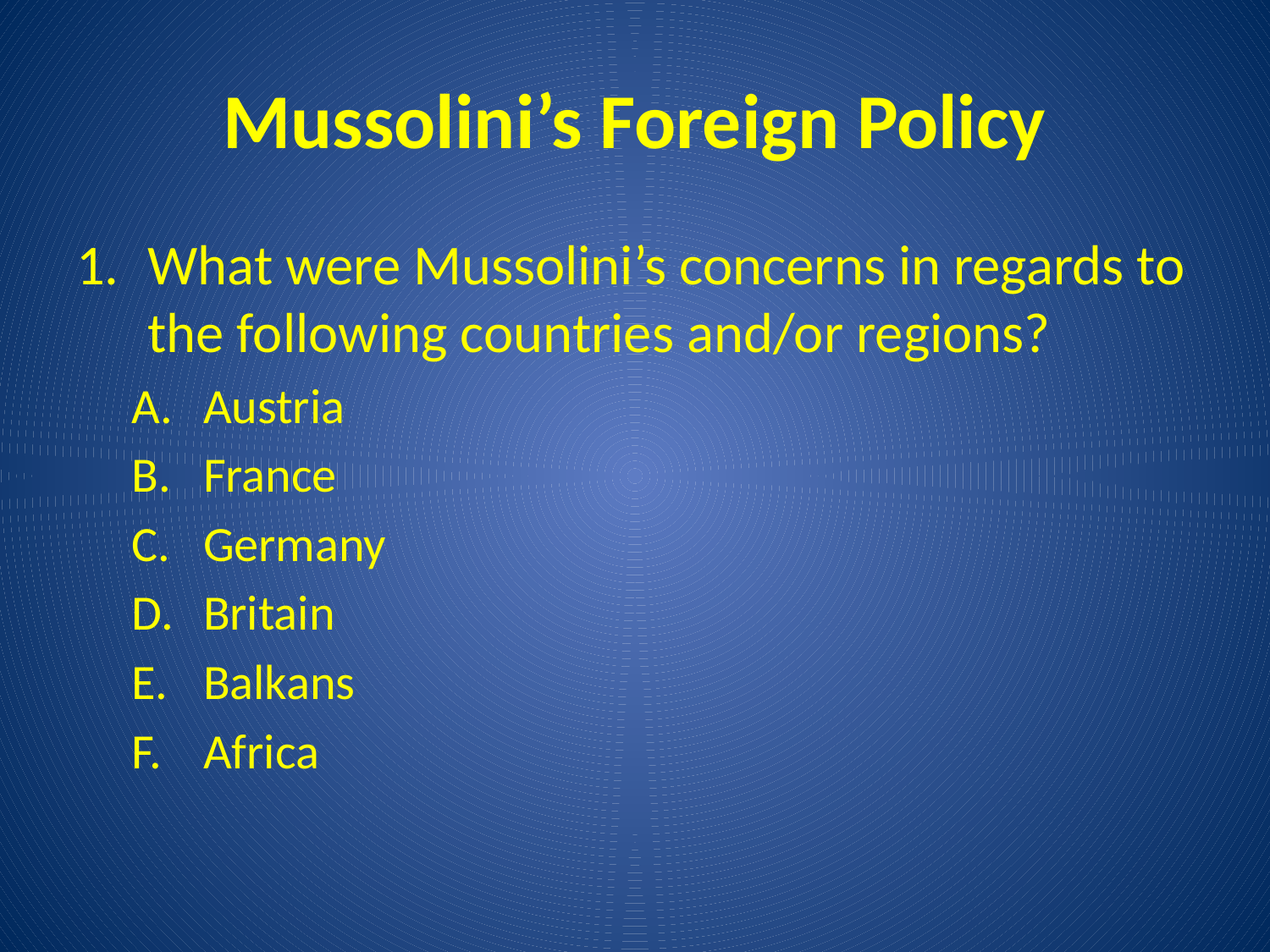

# Mussolini’s Foreign Policy
What were Mussolini’s concerns in regards to the following countries and/or regions?
Austria
France
Germany
Britain
Balkans
Africa